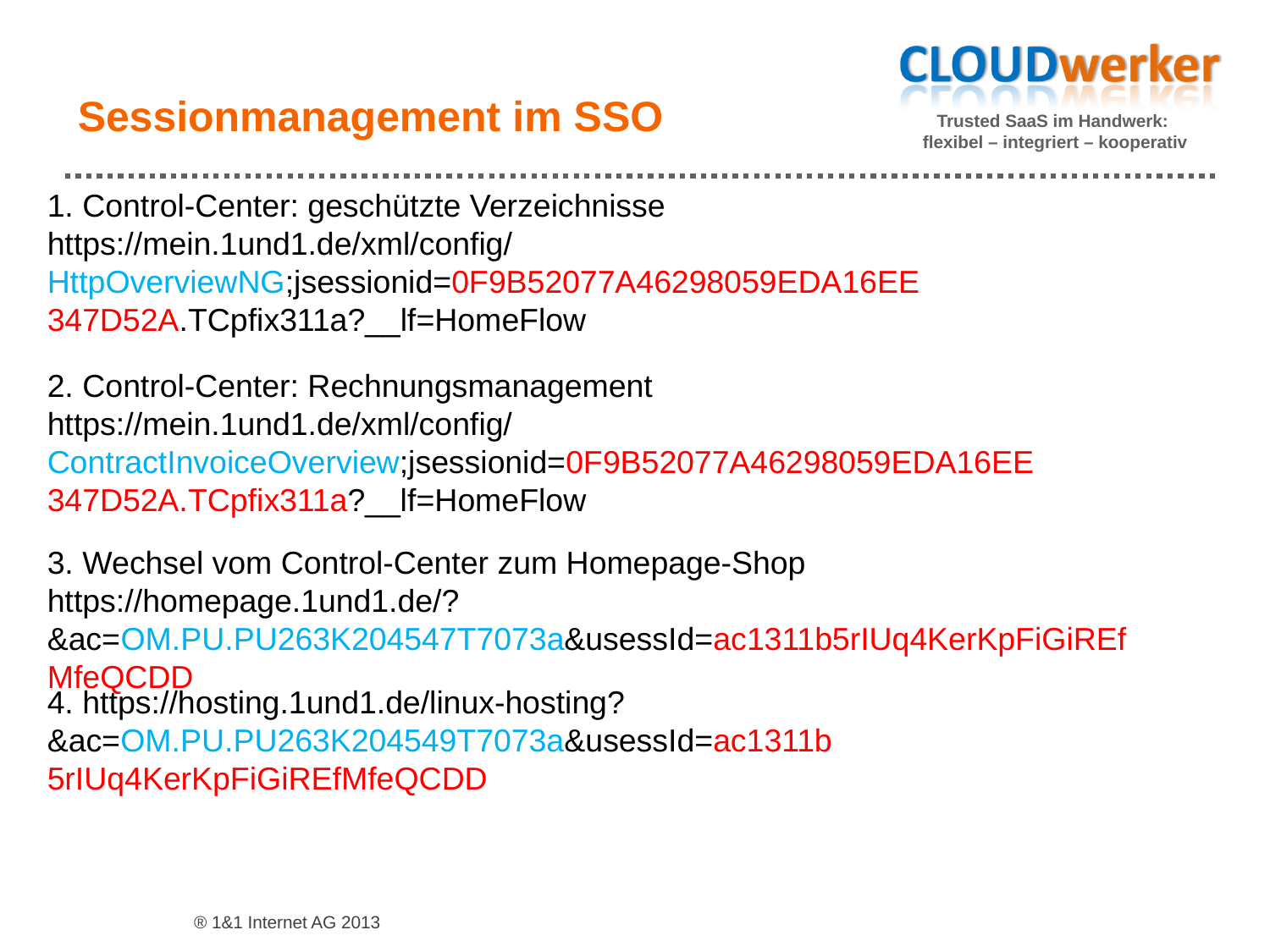

# Sessionmanagement im SSO
1. Control-Center: geschützte Verzeichnisse
https://mein.1und1.de/xml/config/HttpOverviewNG;jsessionid=0F9B52077A46298059EDA16EE347D52A.TCpfix311a?__lf=HomeFlow
2. Control-Center: Rechnungsmanagement
https://mein.1und1.de/xml/config/ContractInvoiceOverview;jsessionid=0F9B52077A46298059EDA16EE347D52A.TCpfix311a?__lf=HomeFlow
3. Wechsel vom Control-Center zum Homepage-Shop
https://homepage.1und1.de/?&ac=OM.PU.PU263K204547T7073a&usessId=ac1311b5rIUq4KerKpFiGiREfMfeQCDD
4. https://hosting.1und1.de/linux-hosting?&ac=OM.PU.PU263K204549T7073a&usessId=ac1311b5rIUq4KerKpFiGiREfMfeQCDD
® 1&1 Internet AG 2013